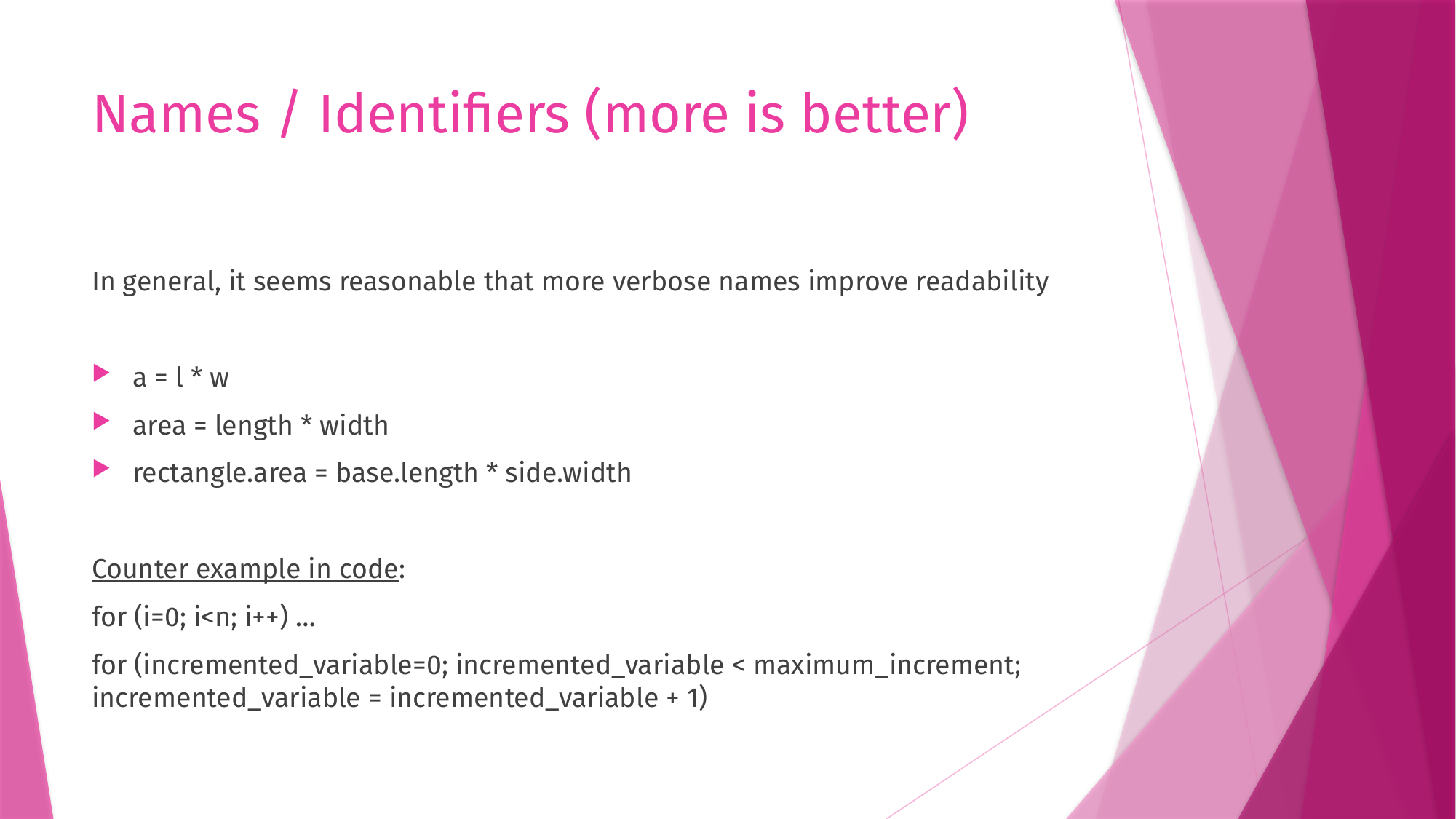

# Names / Identifiers (more is better)
In general, it seems reasonable that more verbose names improve readability

a = l * w
area = length * width
rectangle.area = base.length * side.width

Counter example in code:
for (i=0; i<n; i++) …
for (incremented_variable=0; incremented_variable < maximum_increment; incremented_variable = incremented_variable + 1)